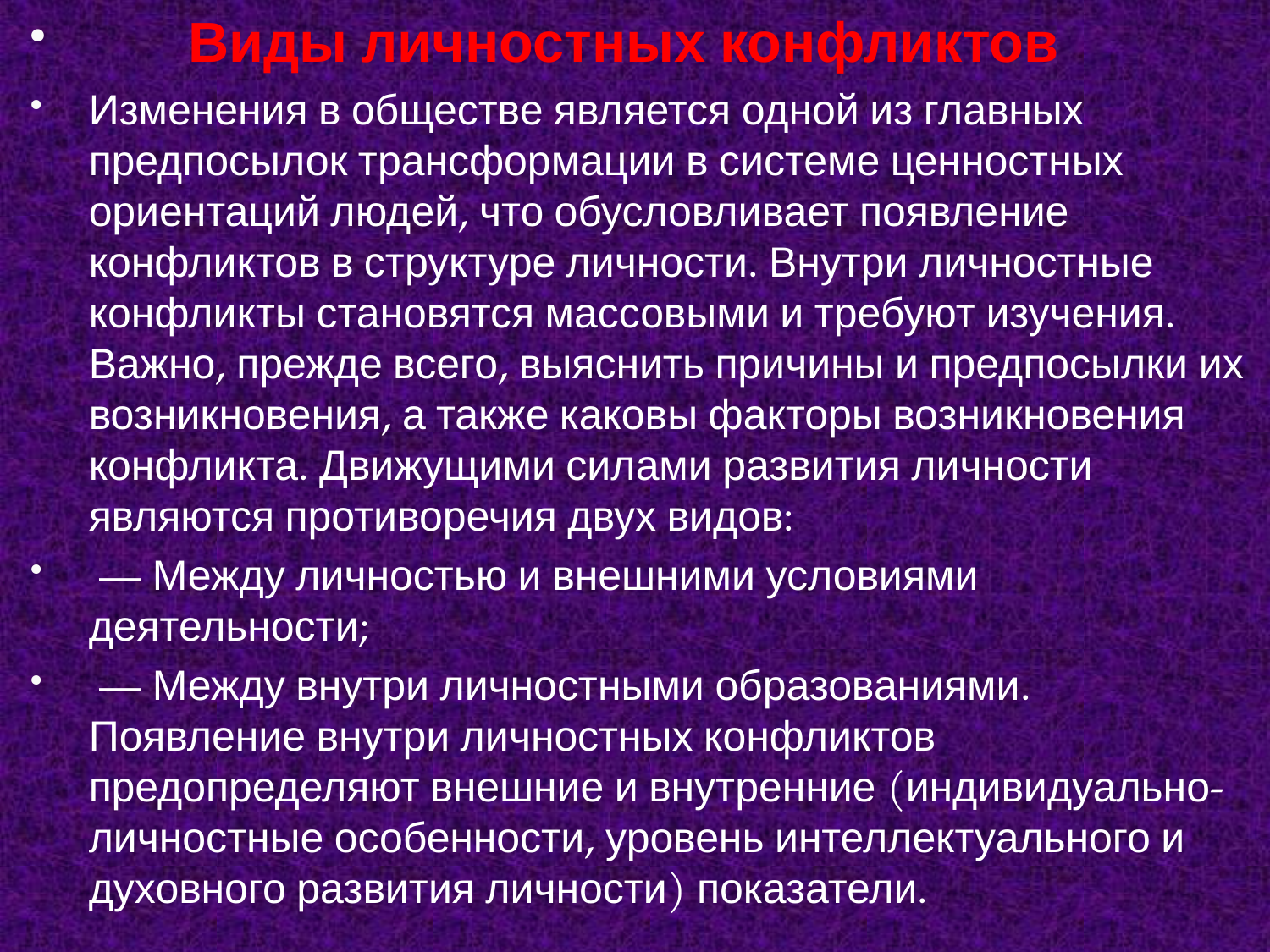

Виды личностных конфликтов
Изменения в обществе является одной из главных предпосылок трансформации в системе ценностных ориентаций людей, что обусловливает появление конфликтов в структуре личности. Внутри личностные конфликты становятся массовыми и требуют изучения. Важно, прежде всего, выяснить причины и предпосылки их возникновения, а также каковы факторы возникновения конфликта. Движущими силами развития личности являются противоречия двух видов:
 — Между личностью и внешними условиями деятельности;
 — Между внутри личностными образованиями. Появление внутри личностных конфликтов предопределяют внешние и внутренние (индивидуально-личностные особенности, уровень интеллектуального и духовного развития личности) показатели.